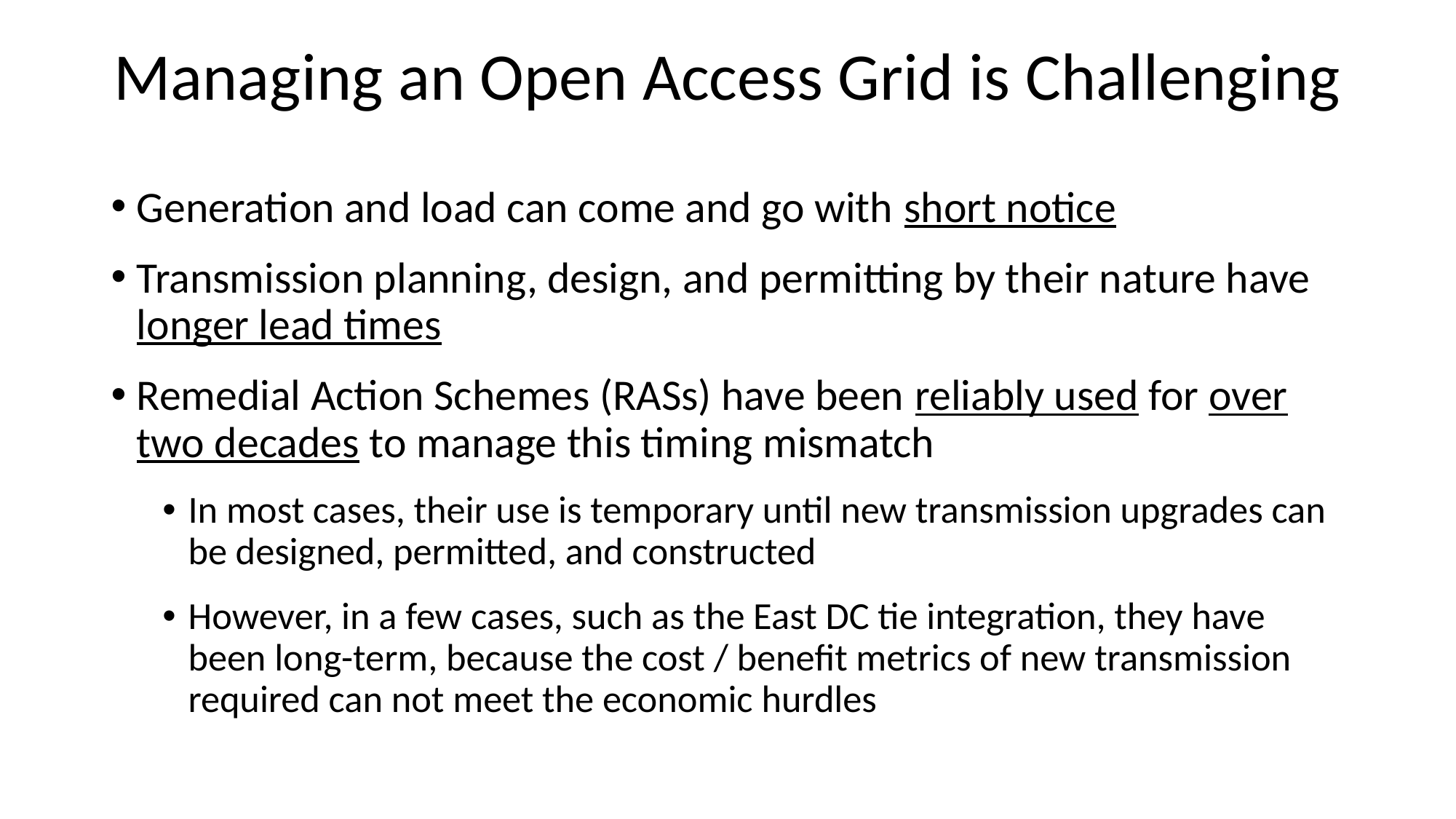

# Managing an Open Access Grid is Challenging
Generation and load can come and go with short notice
Transmission planning, design, and permitting by their nature have longer lead times
Remedial Action Schemes (RASs) have been reliably used for over two decades to manage this timing mismatch
In most cases, their use is temporary until new transmission upgrades can be designed, permitted, and constructed
However, in a few cases, such as the East DC tie integration, they have been long-term, because the cost / benefit metrics of new transmission required can not meet the economic hurdles